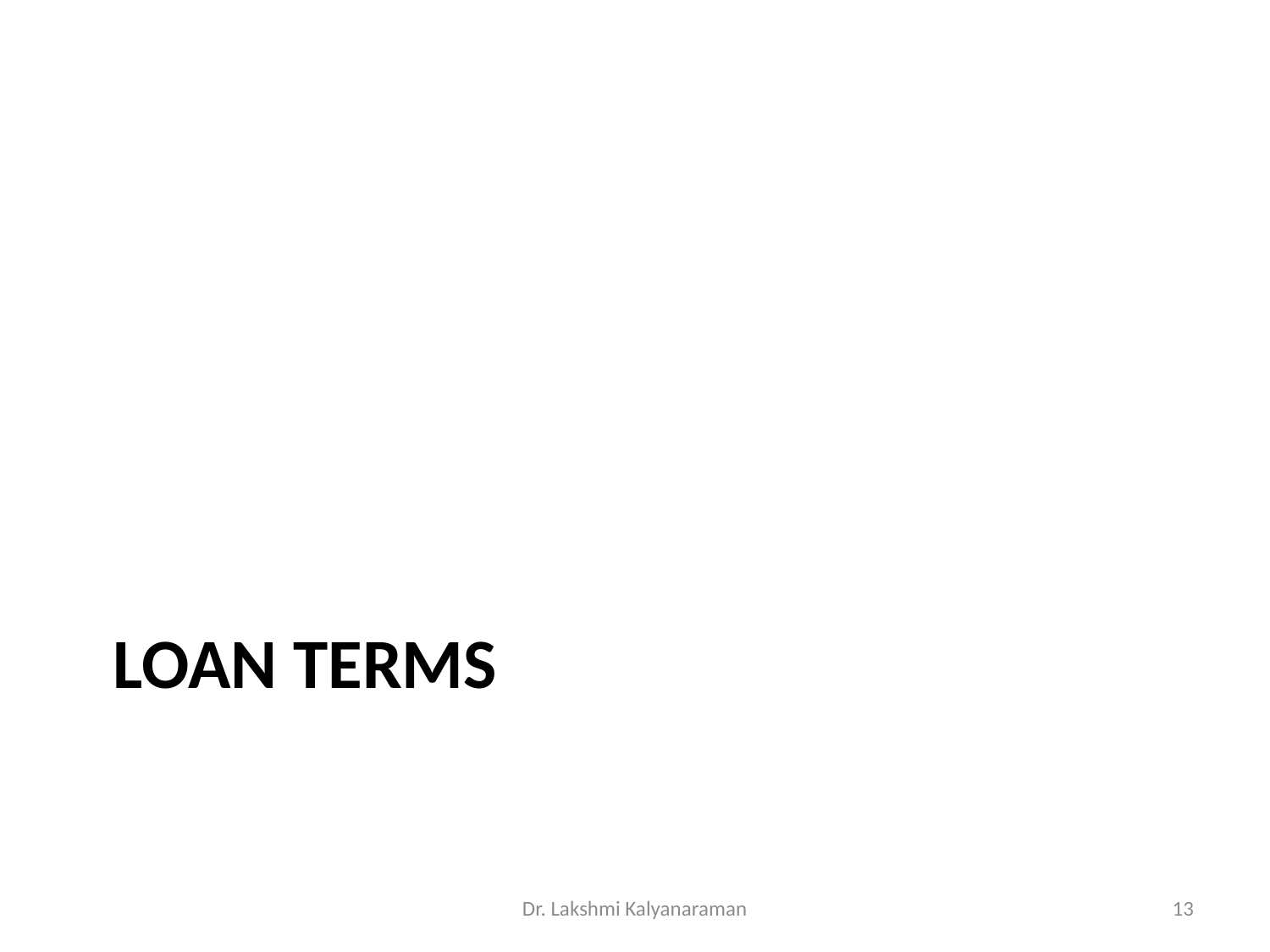

# Loan terms
Dr. Lakshmi Kalyanaraman
13